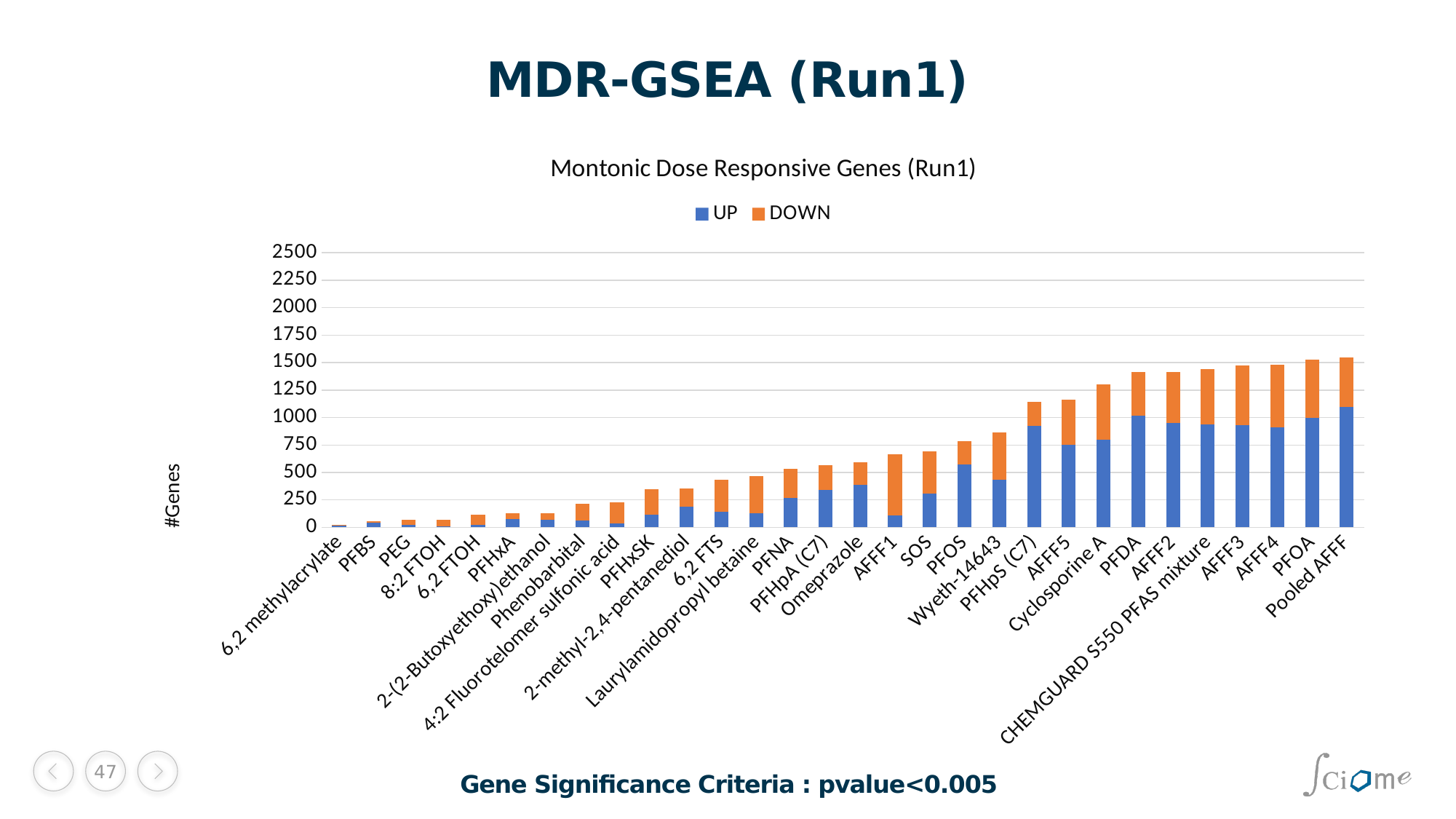

# MDR-GSEA (Run1)

### Chart: Montonic Dose Responsive Genes (Run1)

| Category | UP | DOWN |
|---|---|---|
| 6,2 methylacrylate | 17.0 | 5.0 |
| PFBS | 41.0 | 15.0 |
| PEG | 20.0 | 48.0 |
| 8:2 FTOH | 10.0 | 61.0 |
| 6,2 FTOH | 23.0 | 90.0 |
| PFHxA | 77.0 | 50.0 |
| 2-(2-Butoxyethoxy)ethanol | 67.0 | 62.0 |
| Phenobarbital | 66.0 | 150.0 |
| 4:2 Fluorotelomer sulfonic acid | 39.0 | 190.0 |
| PFHxSK | 115.0 | 232.0 |
| 2-methyl-2,4-pentanediol | 190.0 | 162.0 |
| 6,2 FTS | 139.0 | 293.0 |
| Laurylamidopropyl betaine | 126.0 | 344.0 |
| PFNA | 269.0 | 267.0 |
| PFHpA (C7) | 344.0 | 224.0 |
| Omeprazole | 389.0 | 201.0 |
| AFFF1 | 109.0 | 557.0 |
| SOS | 306.0 | 383.0 |
| PFOS | 571.0 | 213.0 |
| Wyeth-14643 | 436.0 | 427.0 |
| PFHpS (C7) | 922.0 | 222.0 |
| AFFF5 | 752.0 | 412.0 |
| Cyclosporine A | 797.0 | 502.0 |
| PFDA | 1016.0 | 398.0 |
| AFFF2 | 948.0 | 468.0 |
| CHEMGUARD S550 PFAS mixture | 940.0 | 504.0 |
| AFFF3 | 932.0 | 542.0 |
| AFFF4 | 910.0 | 572.0 |
| PFOA | 997.0 | 531.0 |
| Pooled AFFF | 1093.0 | 452.0 |
Gene Significance Criteria : pvalue<0.005